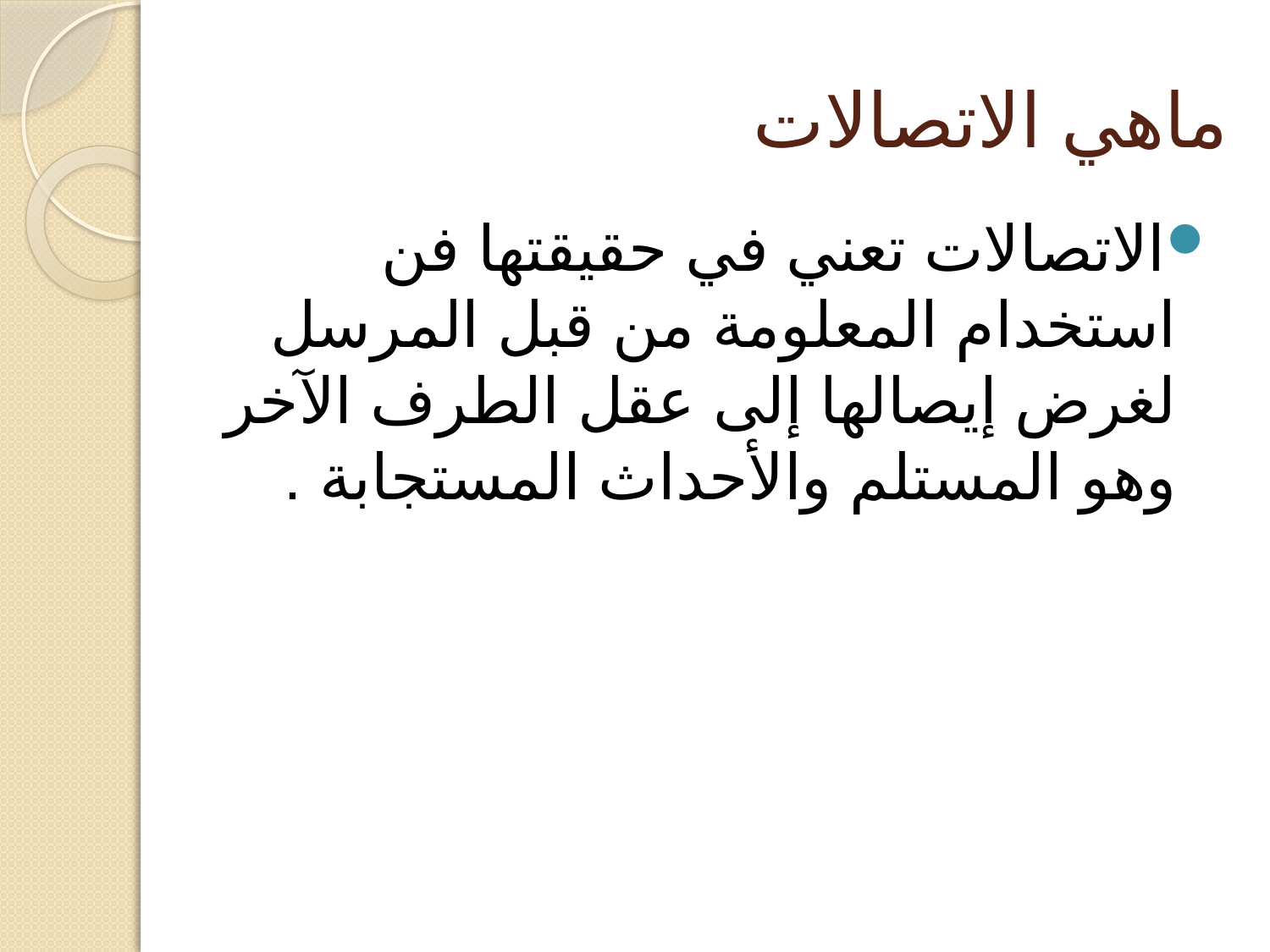

# ماهي الاتصالات
الاتصالات تعني في حقيقتها فن استخدام المعلومة من قبل المرسل لغرض إيصالها إلى عقل الطرف الآخر وهو المستلم والأحداث المستجابة .